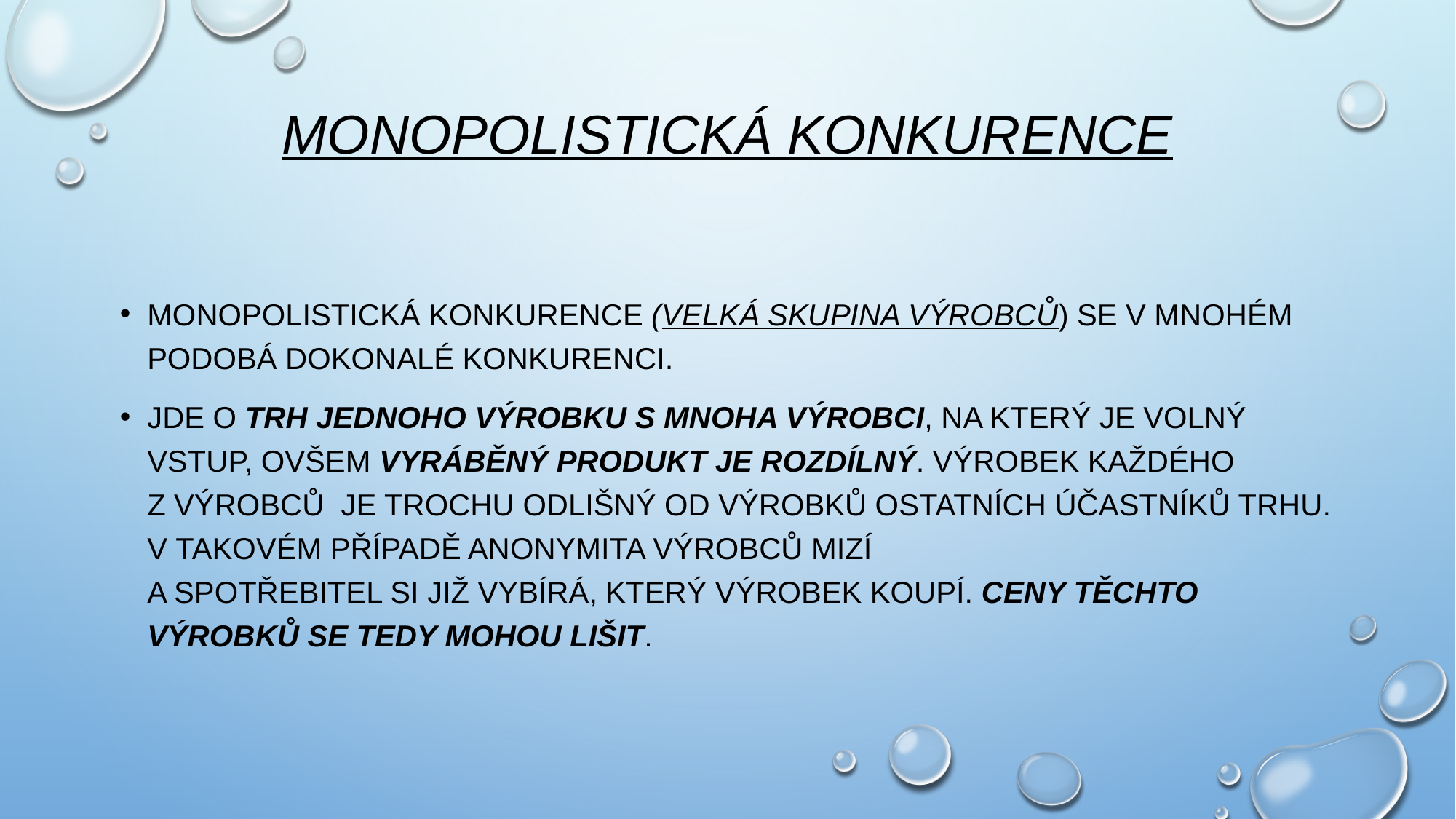

# Monopolistická konkurence
Monopolistická konkurence (velká skupina výrobců) se v mnohém podobá dokonalé konkurenci.
Jde o trh jednoho výrobku s mnoha výrobci, na který je volný vstup, ovšem vyráběný produkt je rozdílný. Výrobek každého z výrobců  je trochu odlišný od výrobků ostatních účastníků trhu. V takovém případě anonymita výrobců mizí
a spotřebitel si již vybírá, který výrobek koupí. Ceny těchto výrobků se tedy mohou lišit.